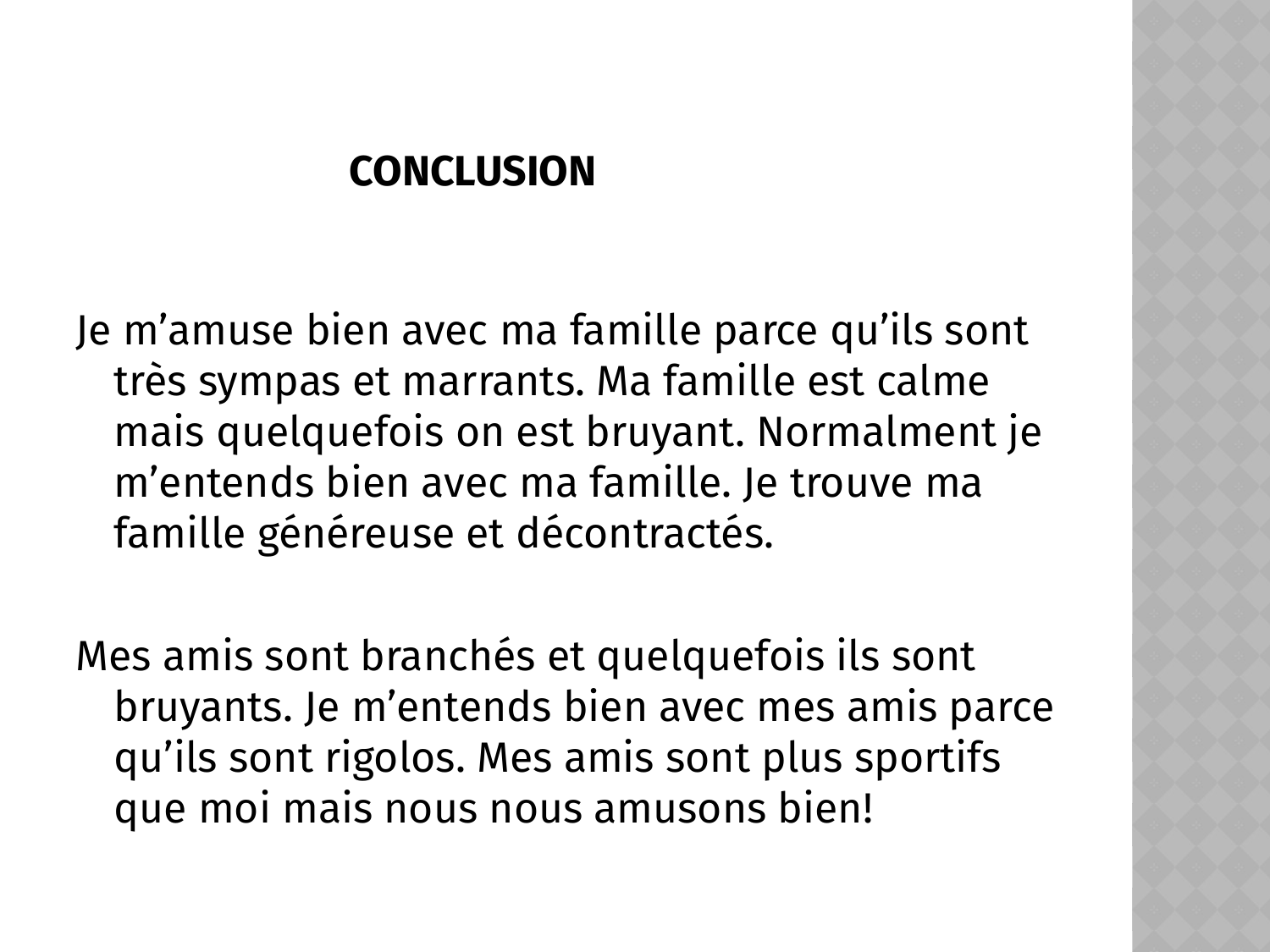

# conclusion
Je m’amuse bien avec ma famille parce qu’ils sont très sympas et marrants. Ma famille est calme mais quelquefois on est bruyant. Normalment je m’entends bien avec ma famille. Je trouve ma famille généreuse et décontractés.

Mes amis sont branchés et quelquefois ils sont bruyants. Je m’entends bien avec mes amis parce qu’ils sont rigolos. Mes amis sont plus sportifs que moi mais nous nous amusons bien!